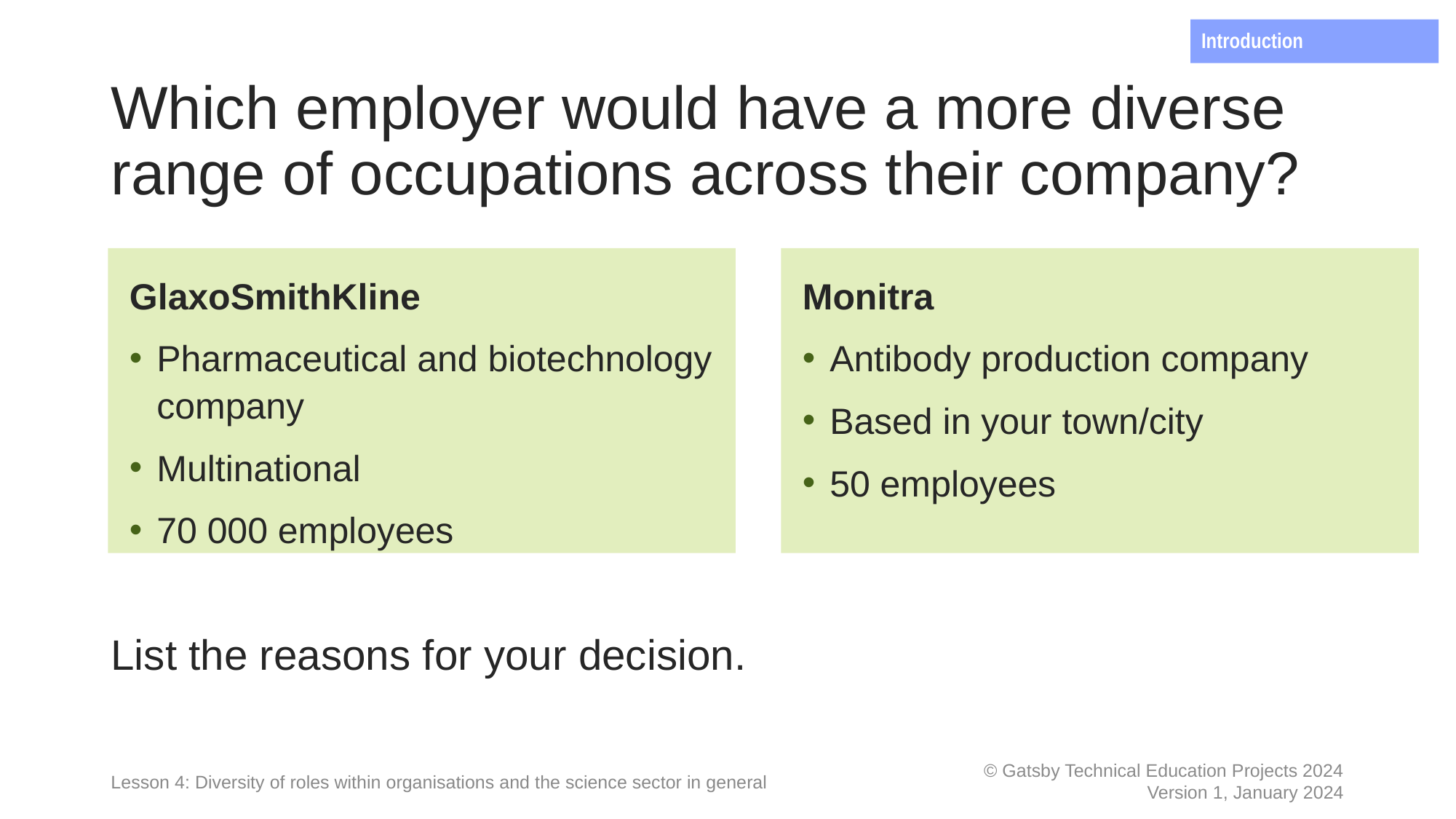

Introduction
# Which employer would have a more diverse range of occupations across their company?
GlaxoSmithKline
Pharmaceutical and biotechnology company
Multinational
70 000 employees
Monitra
Antibody production company
Based in your town/city
50 employees
List the reasons for your decision.
Lesson 4: Diversity of roles within organisations and the science sector in general